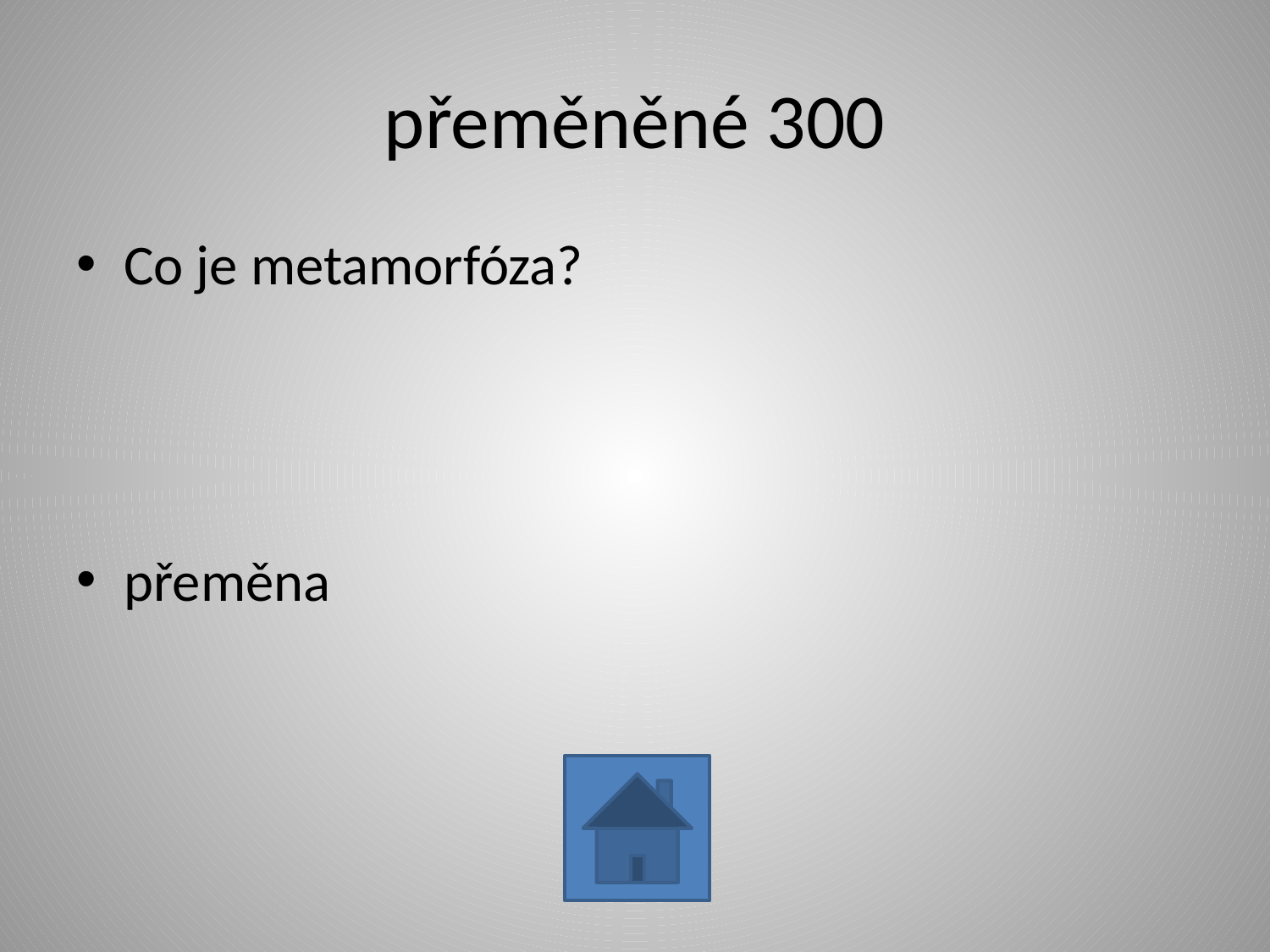

# přeměněné 300
Co je metamorfóza?

přeměna